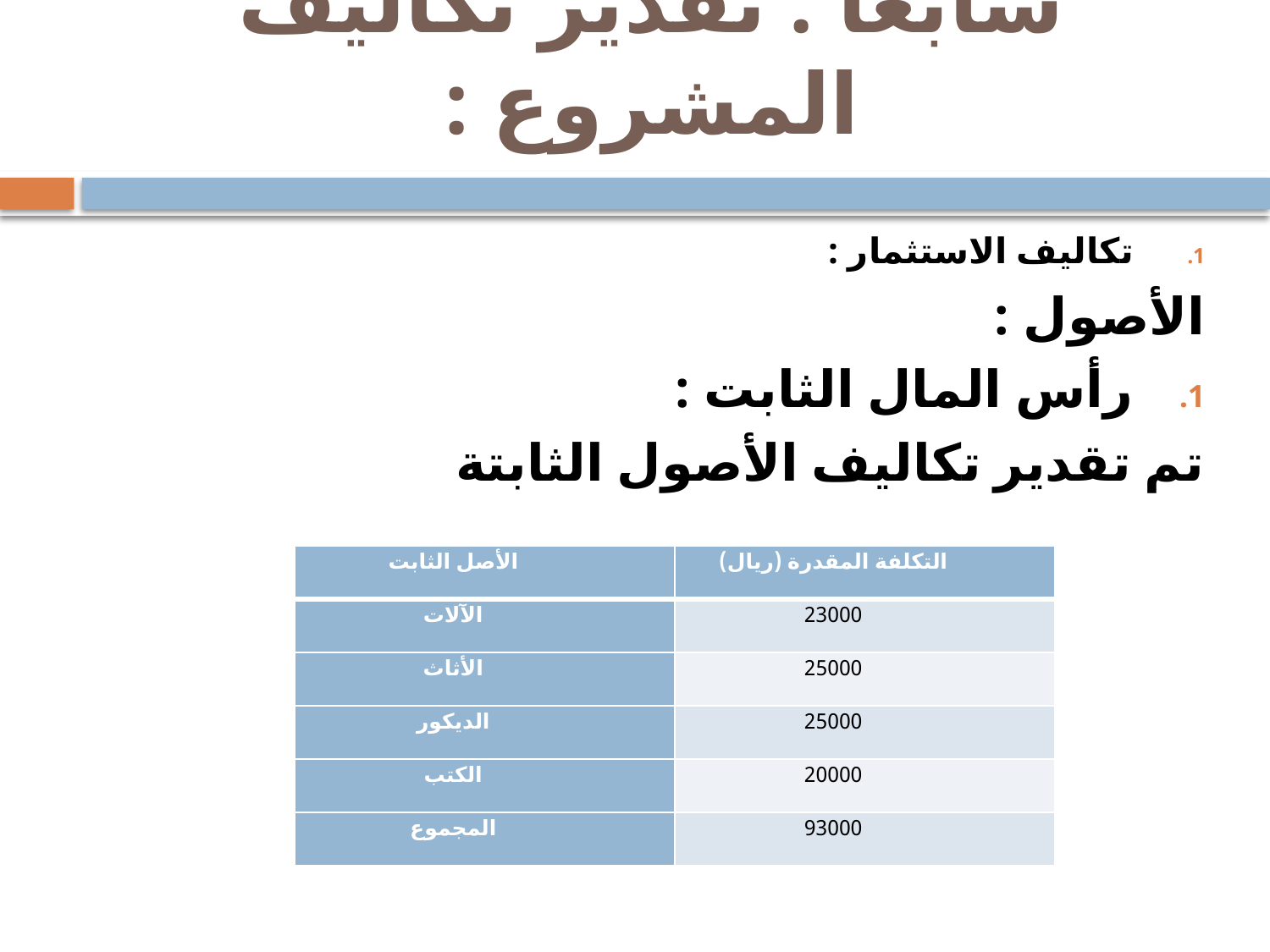

# سابعًا : تقدير تكاليف المشروع :
تكاليف الاستثمار :
الأصول :
رأس المال الثابت :
تم تقدير تكاليف الأصول الثابتة

| الأصل الثابت | التكلفة المقدرة (ريال) |
| --- | --- |
| الآلات | 23000 |
| الأثاث | 25000 |
| الديكور | 25000 |
| الكتب | 20000 |
| المجموع | 93000 |